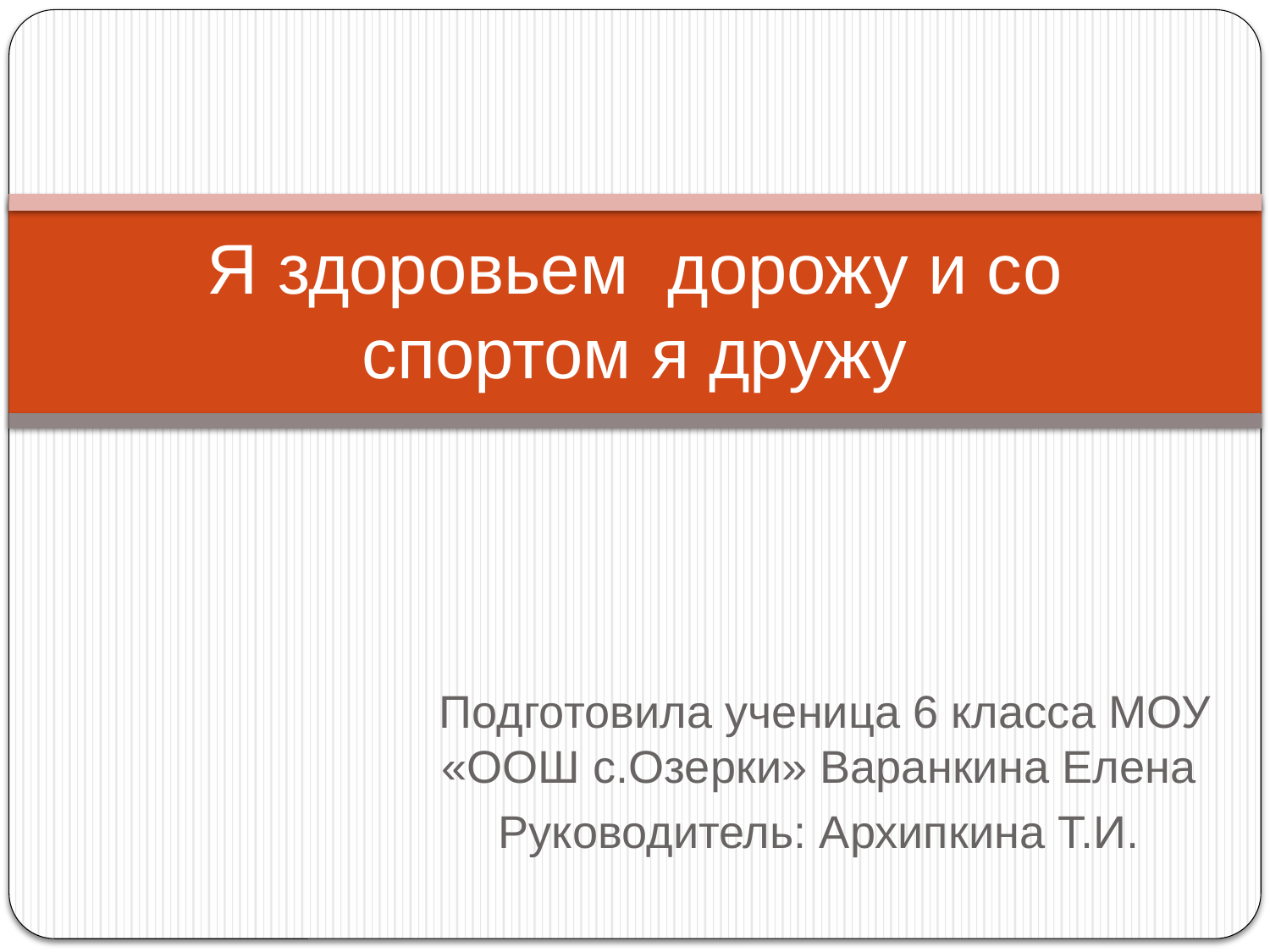

# Я здоровьем  дорожу и со спортом я дружу
Подготовила ученица 6 класса МОУ «ООШ с.Озерки» Варанкина Елена
Руководитель: Архипкина Т.И.